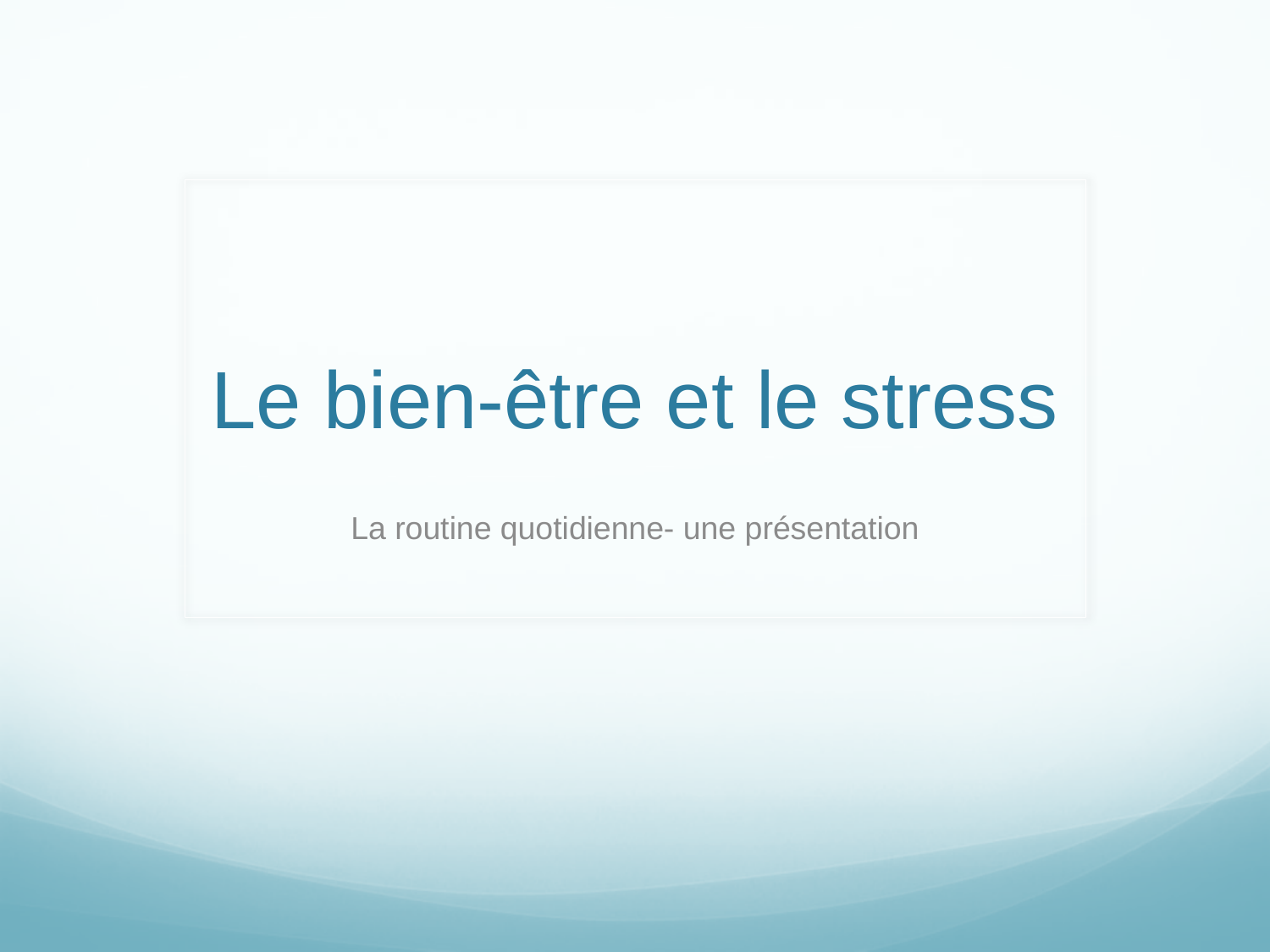

# Le bien-être et le stress

La routine quotidienne- une présentation